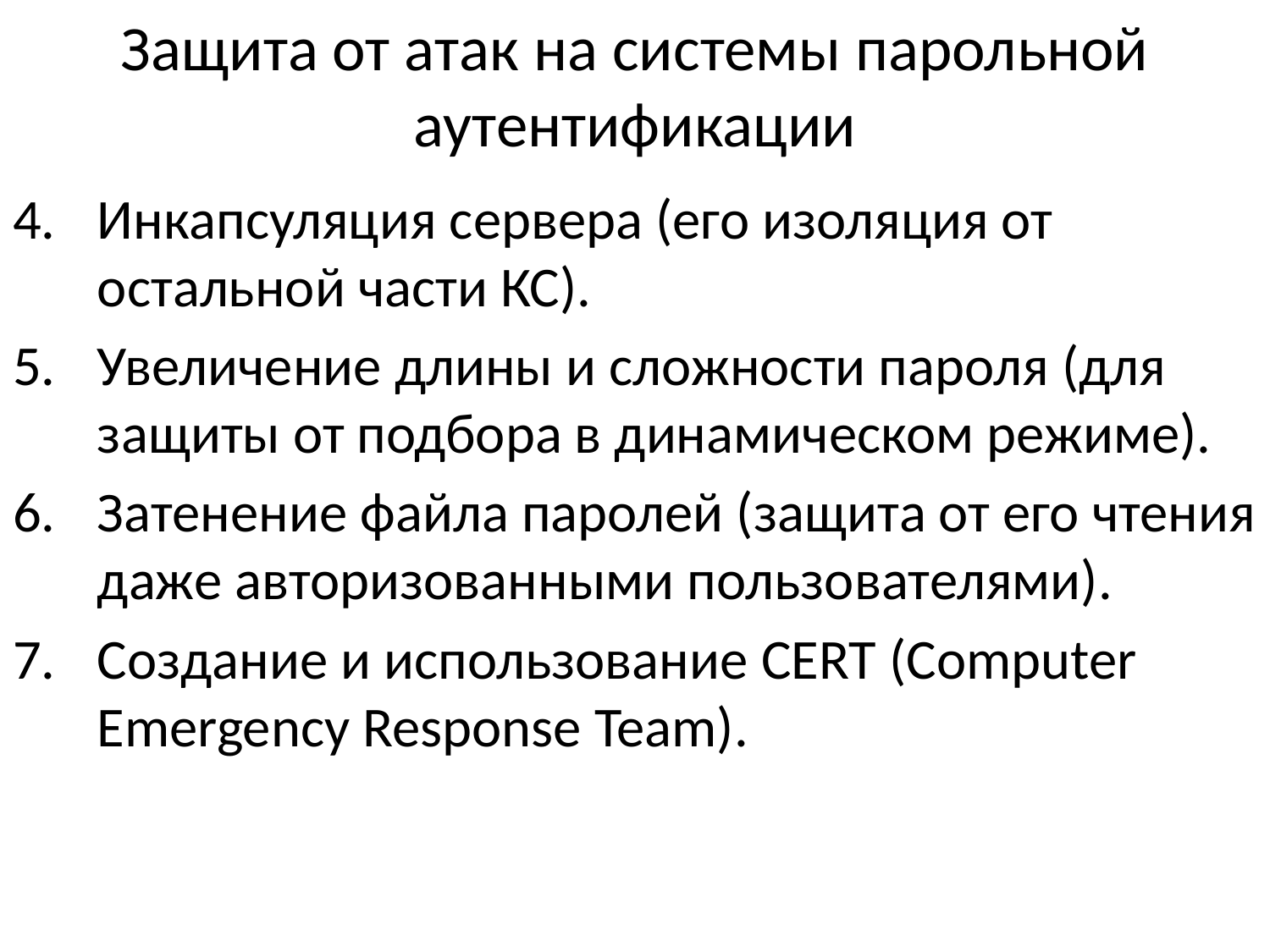

# Защита от атак на системы парольной аутентификации
Инкапсуляция сервера (его изоляция от остальной части КС).
Увеличение длины и сложности пароля (для защиты от подбора в динамическом режиме).
Затенение файла паролей (защита от его чтения даже авторизованными пользователями).
Создание и использование CERT (Computer Emergency Response Team).